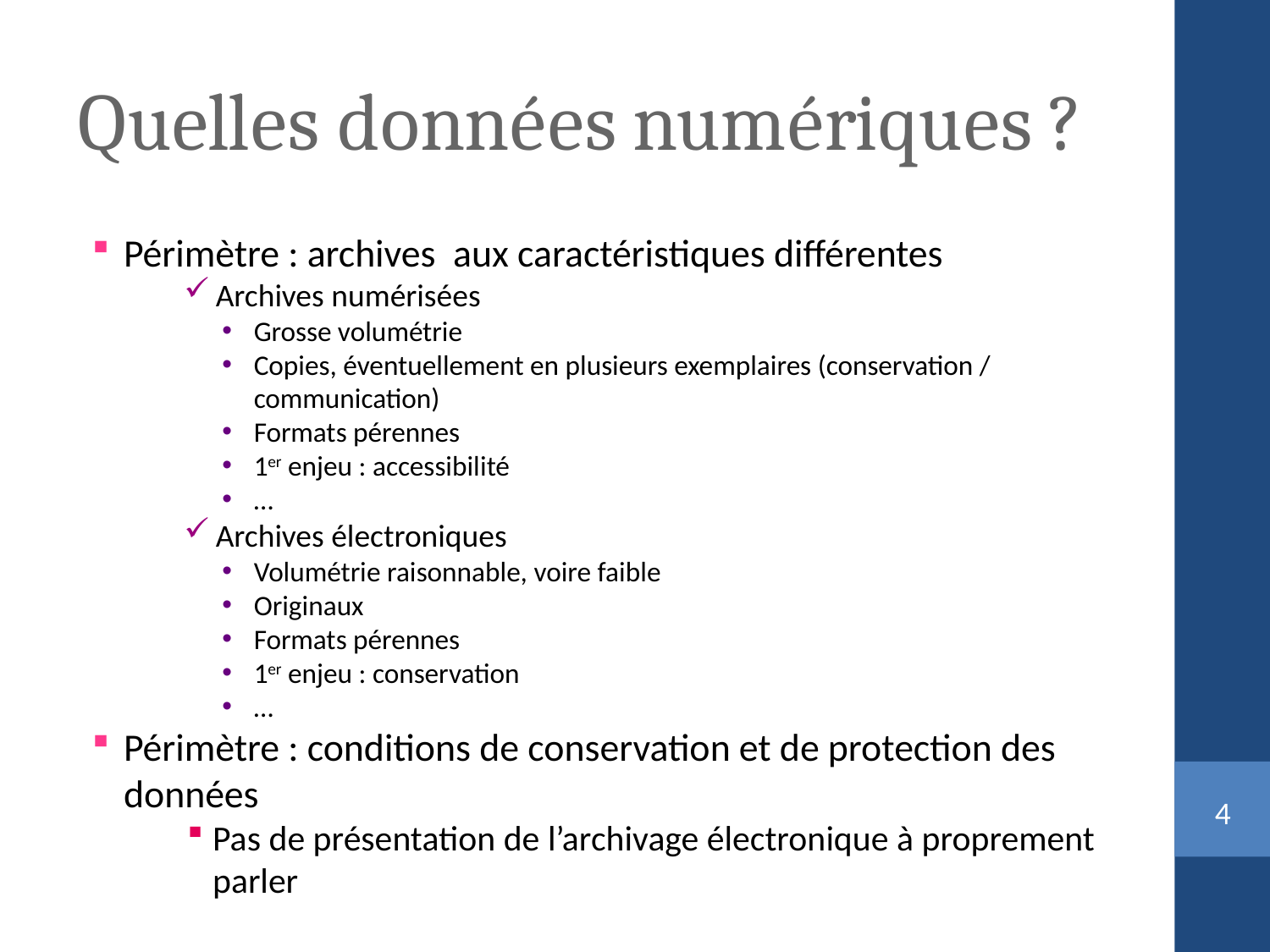

Quelles données numériques ?
Périmètre : archives  aux caractéristiques différentes
Archives numérisées
Grosse volumétrie
Copies, éventuellement en plusieurs exemplaires (conservation / communication)
Formats pérennes
1er enjeu : accessibilité
…
Archives électroniques
Volumétrie raisonnable, voire faible
Originaux
Formats pérennes
1er enjeu : conservation
…
Périmètre : conditions de conservation et de protection des données
Pas de présentation de l’archivage électronique à proprement parler
4